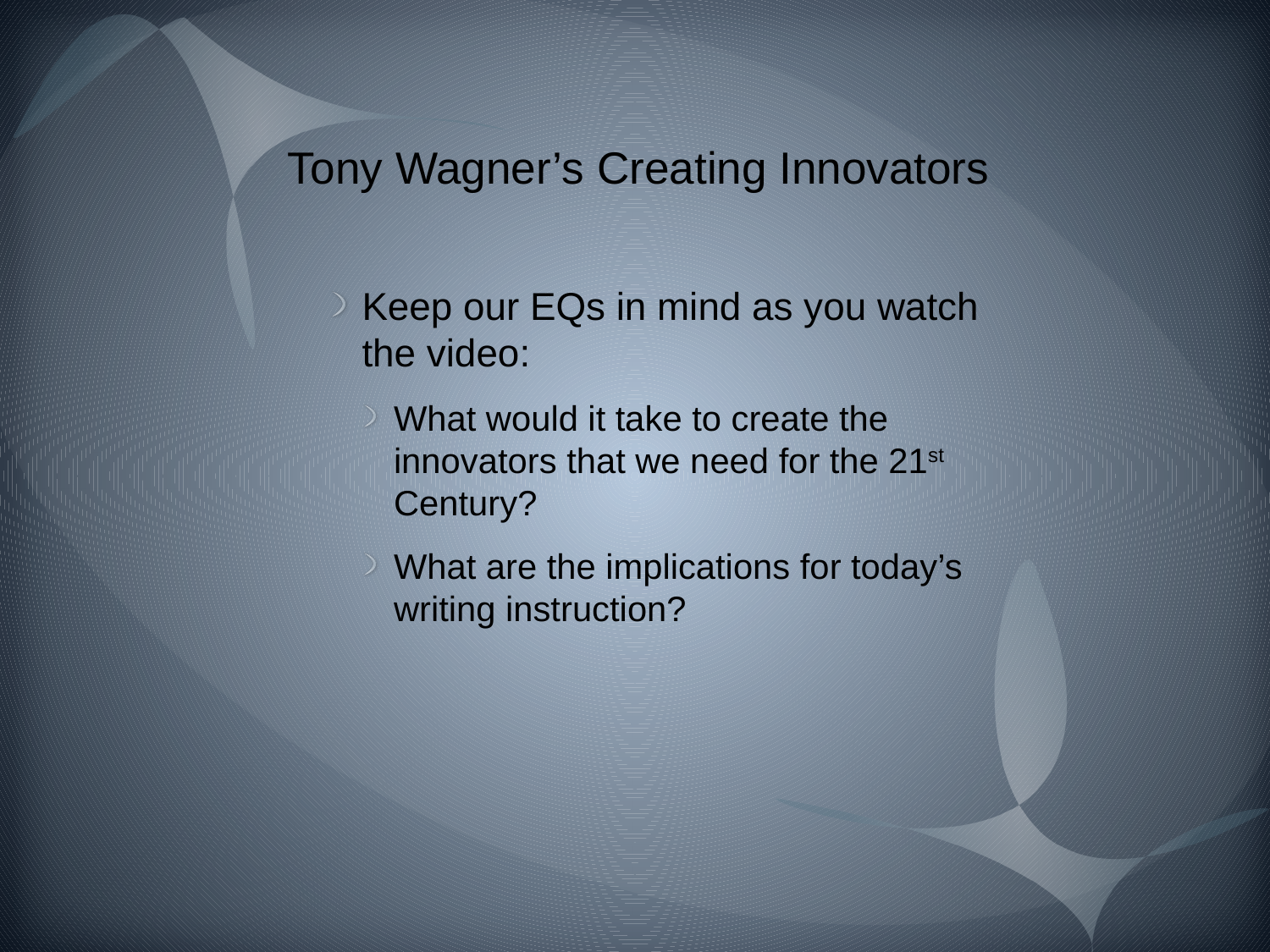

# Tony Wagner’s Creating Innovators
Keep our EQs in mind as you watch the video:
What would it take to create the innovators that we need for the 21st Century?
What are the implications for today’s writing instruction?